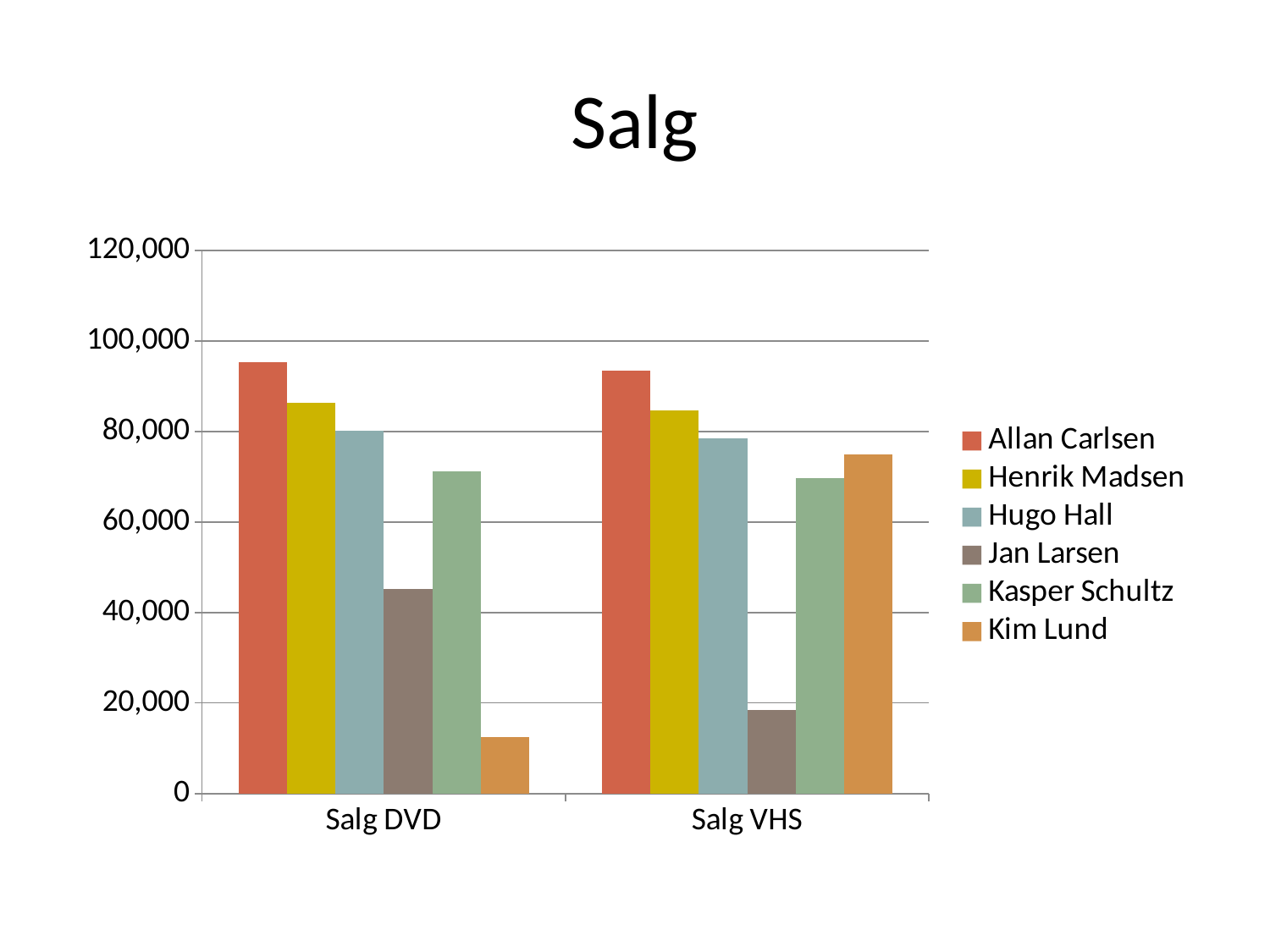

# Salg

### Chart

| Category | Allan Carlsen | Henrik Madsen | Hugo Hall | Jan Larsen | Kasper Schultz | Kim Lund |
|---|---|---|---|---|---|---|
| Salg DVD | 95278.0 | 86362.0 | 80156.0 | 45222.0 | 71187.0 | 12500.0 |
| Salg VHS | 93372.43999999999 | 84634.76 | 78552.88 | 18543.0 | 69763.26 | 75000.0 |